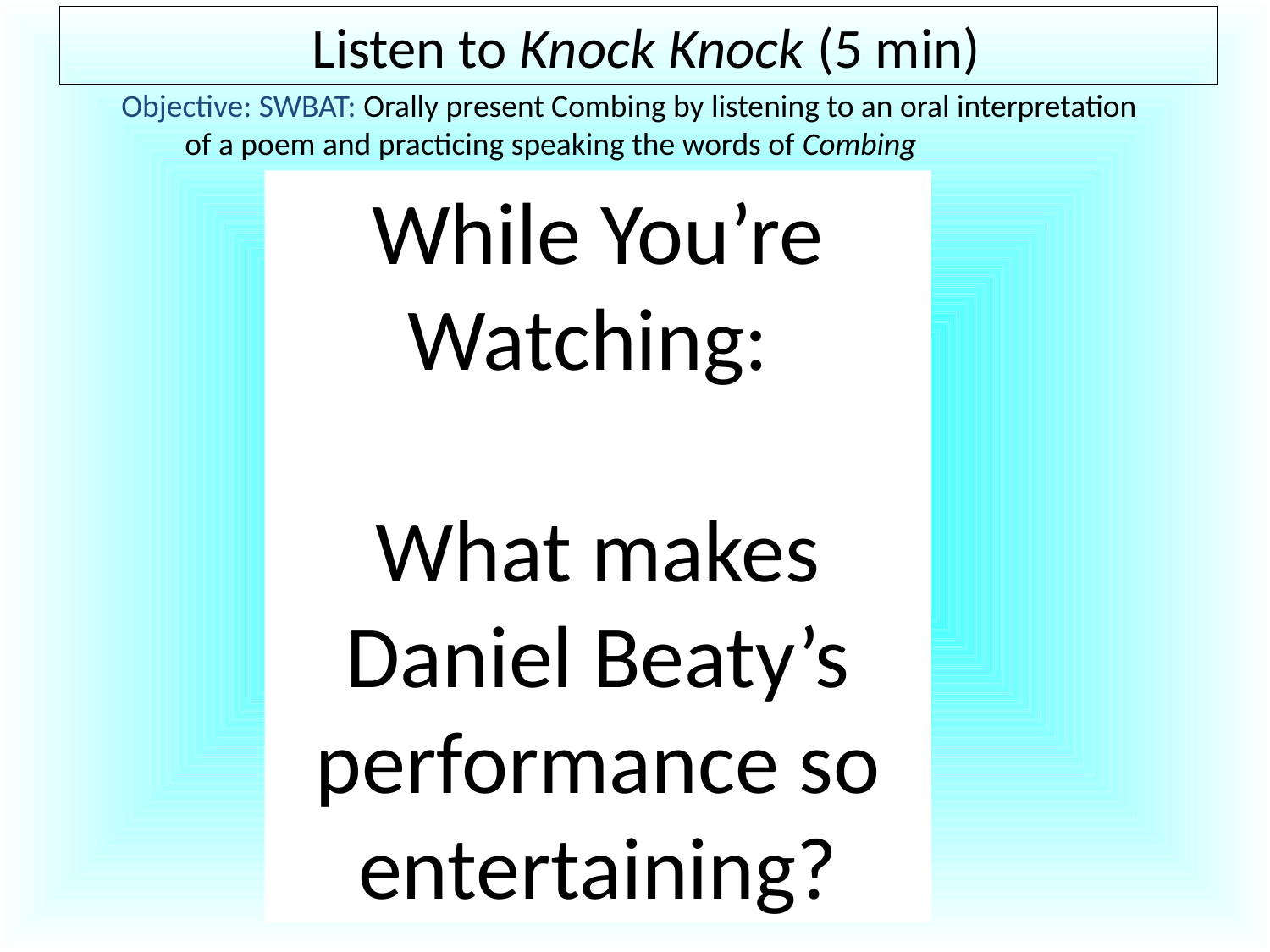

# Listen to Knock Knock (5 min)
Objective: SWBAT: Orally present Combing by listening to an oral interpretation of a poem and practicing speaking the words of Combing

While You’re Watching:

What makes Daniel Beaty’s performance so entertaining?